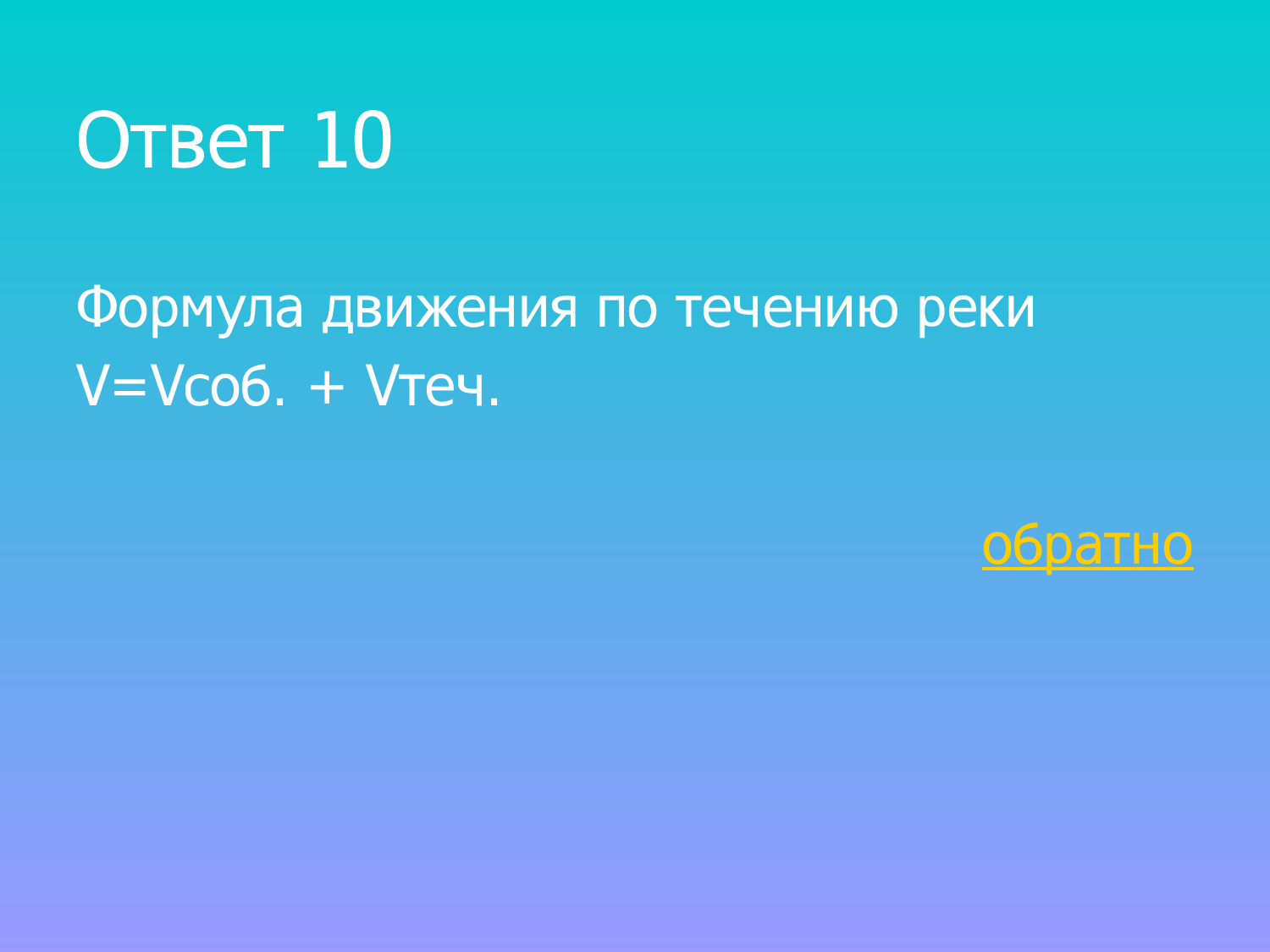

# Ответ 10
Формула движения по течению реки
V=Vсоб. + Vтеч.

обратно